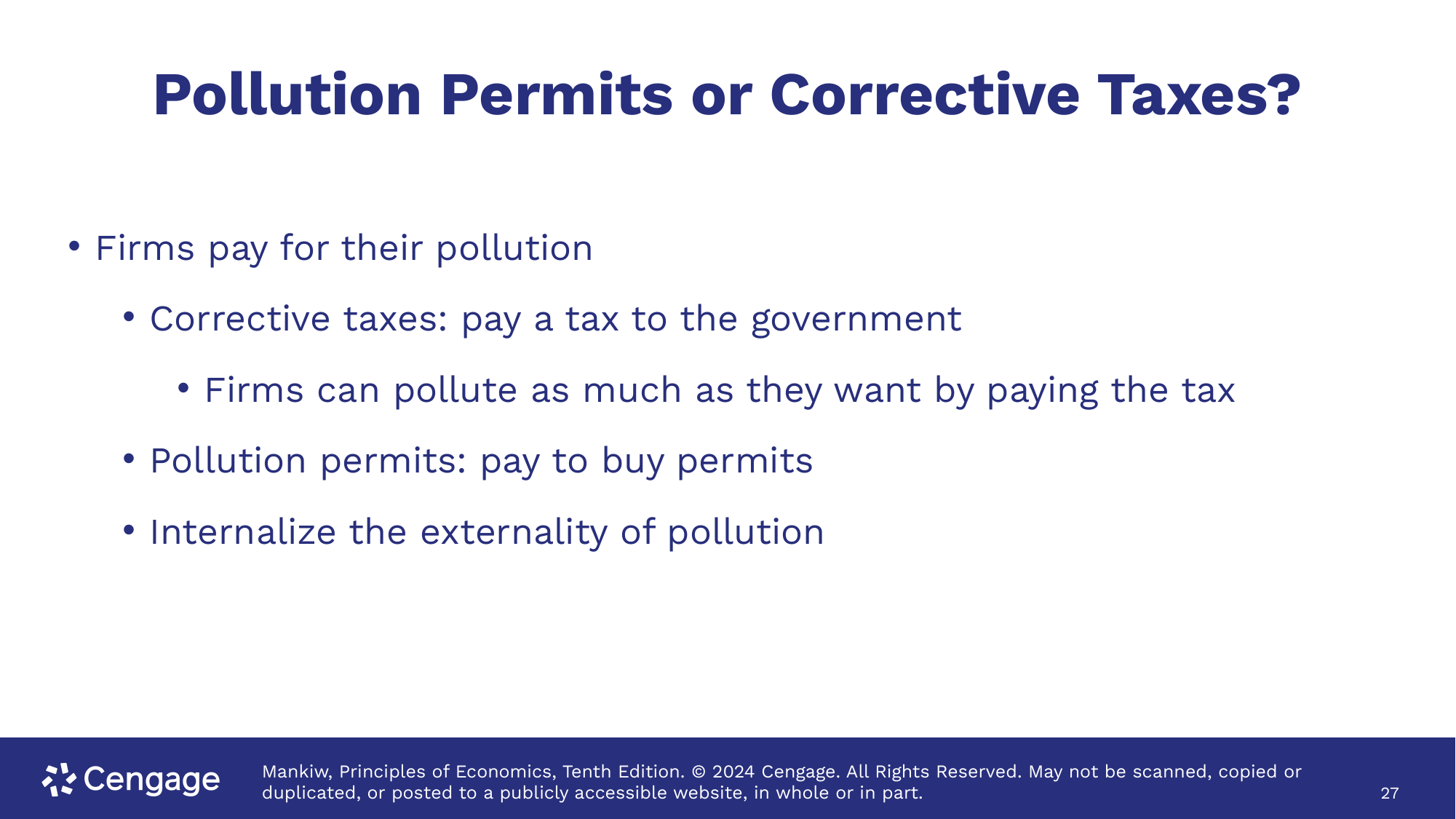

# Pollution Permits or Corrective Taxes?
Firms pay for their pollution
Corrective taxes: pay a tax to the government
Firms can pollute as much as they want by paying the tax
Pollution permits: pay to buy permits
Internalize the externality of pollution